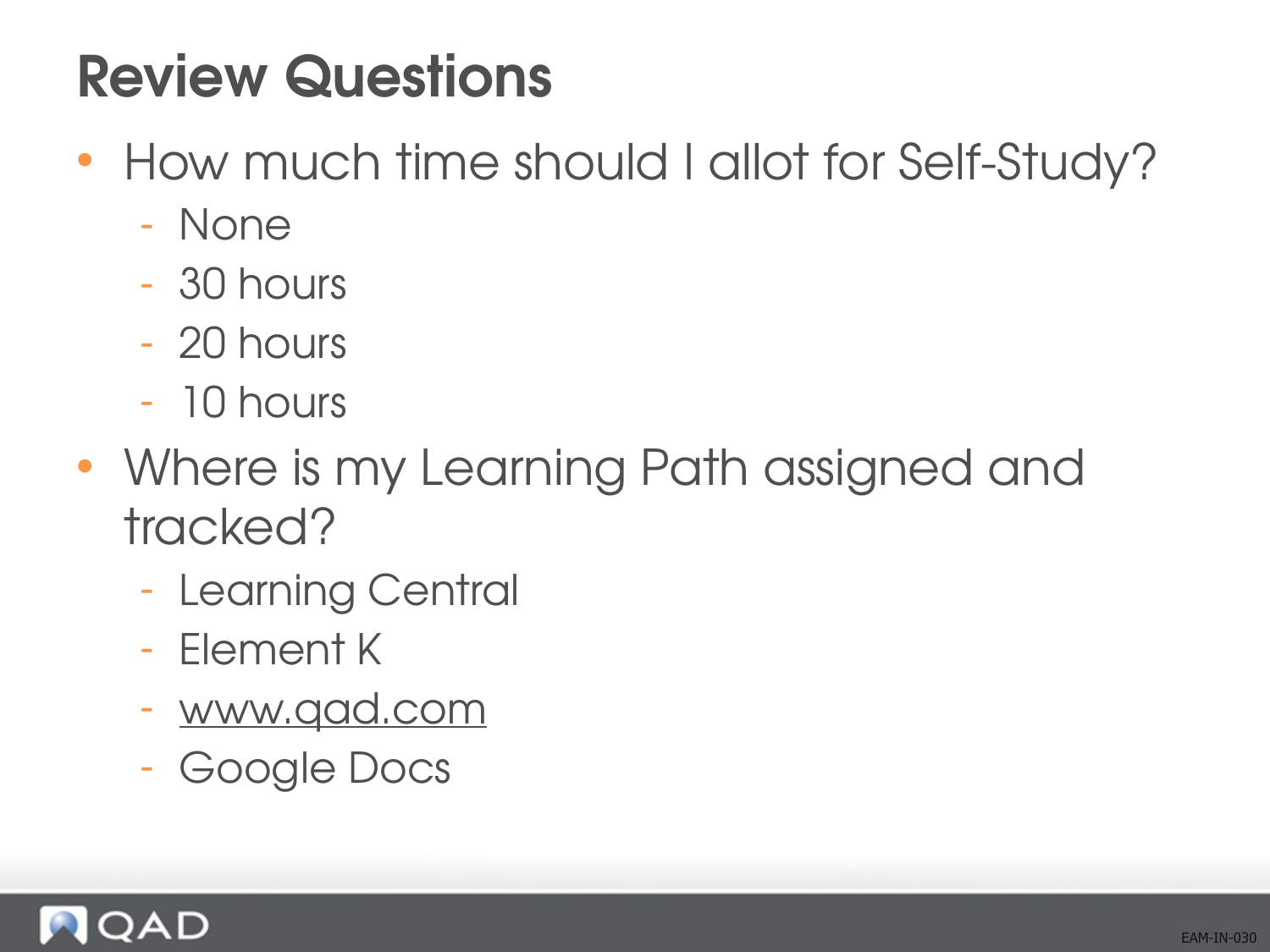

# Review Questions
How much time should I allot for Self-Study?
None
30 hours
20 hours
10 hours
Where is my Learning Path assigned and tracked?
Learning Central
Element K
www.qad.com
Google Docs
EAM-IN-030